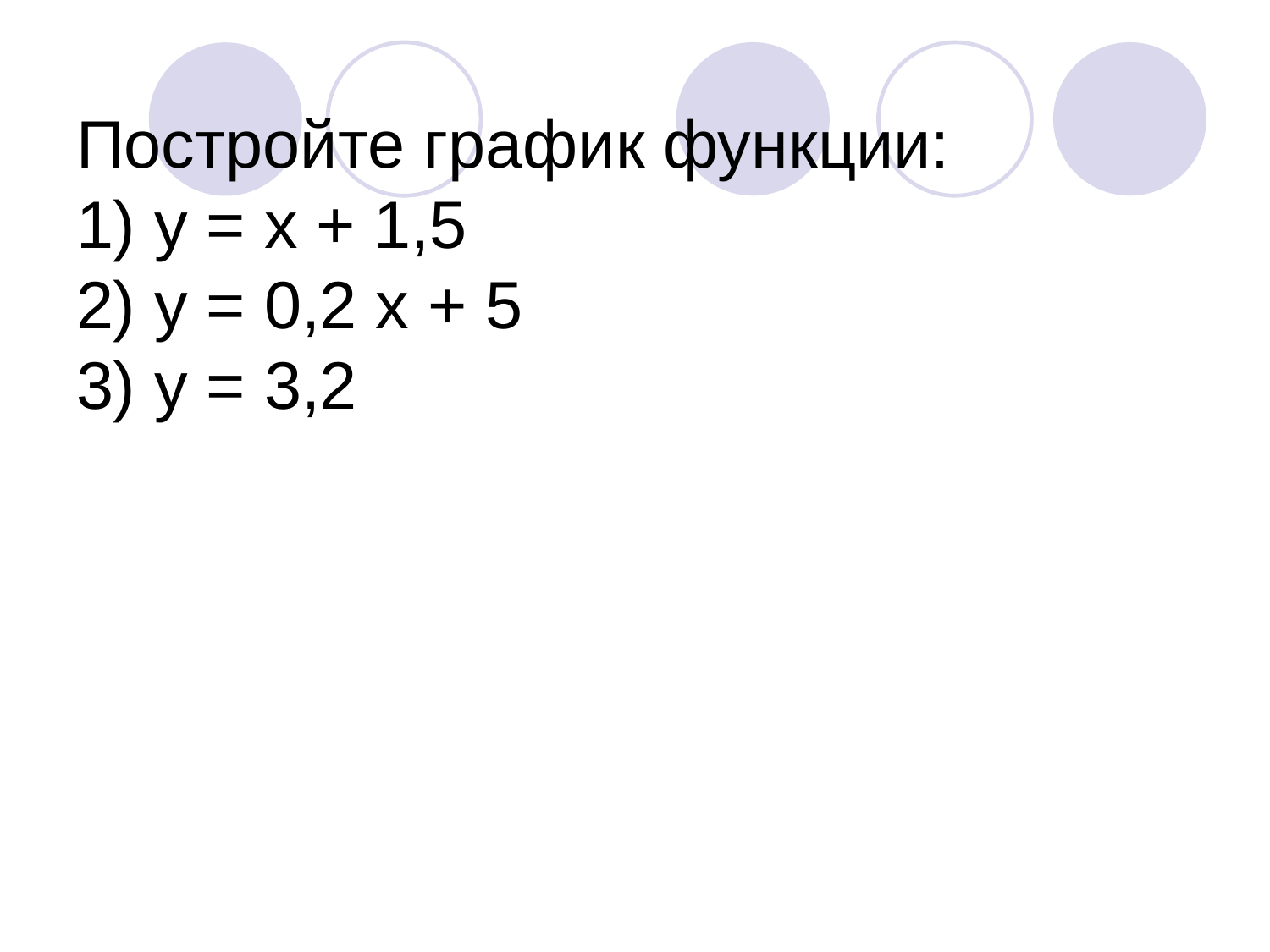

# Постройте график функции: 1) у = х + 1,5 2) у = 0,2 х + 5 3) у = 3,2